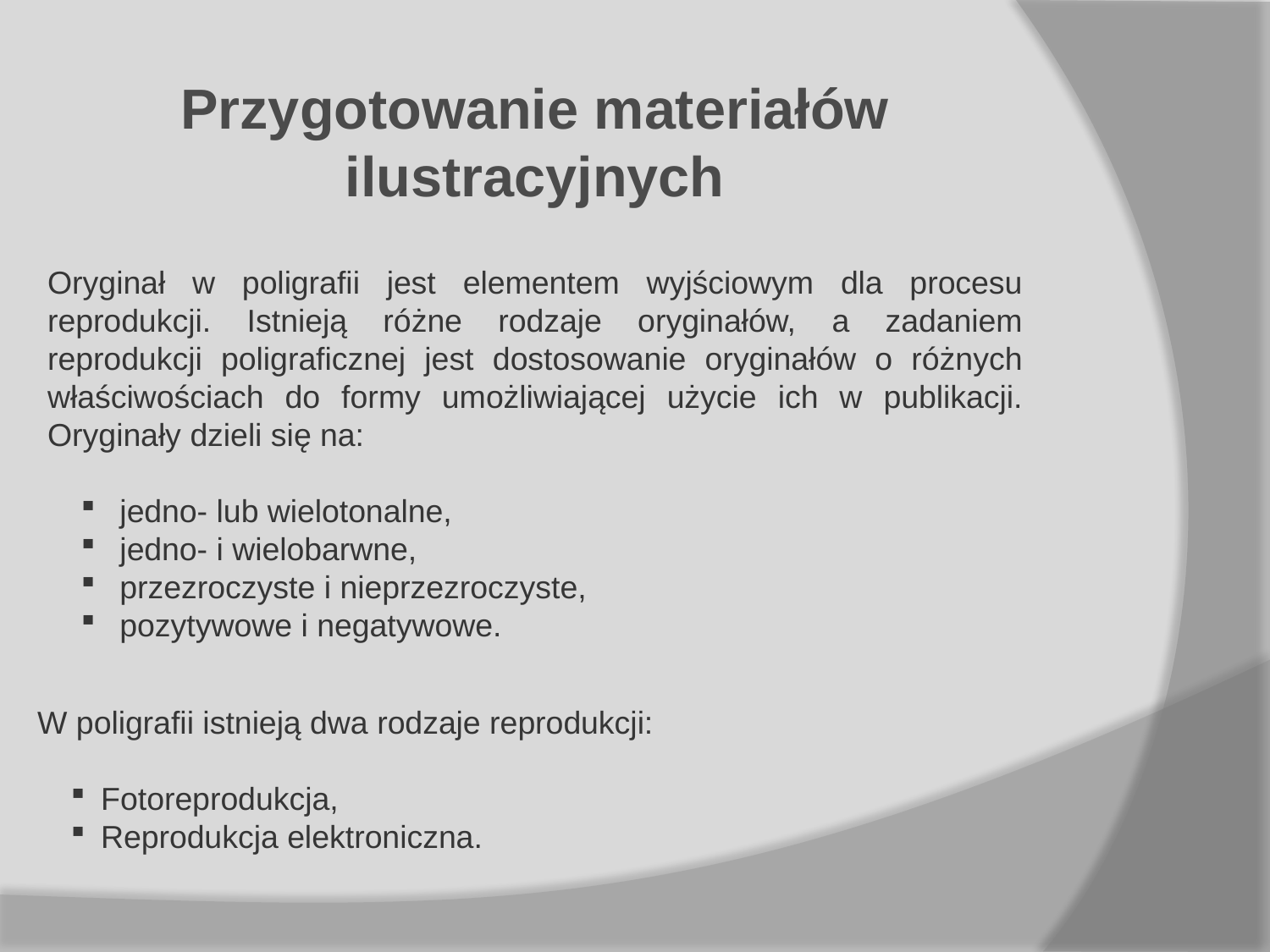

Przygotowanie materiałów ilustracyjnych
Oryginał w poligrafii jest elementem wyjściowym dla procesu reprodukcji. Istnieją różne rodzaje oryginałów, a zadaniem reprodukcji poligraficznej jest dostosowanie oryginałów o różnych właściwościach do formy umożliwiającej użycie ich w publikacji. Oryginały dzieli się na:

 jedno- lub wielotonalne,
 jedno- i wielobarwne,
 przezroczyste i nieprzezroczyste,
 pozytywowe i negatywowe.
W poligrafii istnieją dwa rodzaje reprodukcji:

Fotoreprodukcja,
Reprodukcja elektroniczna.